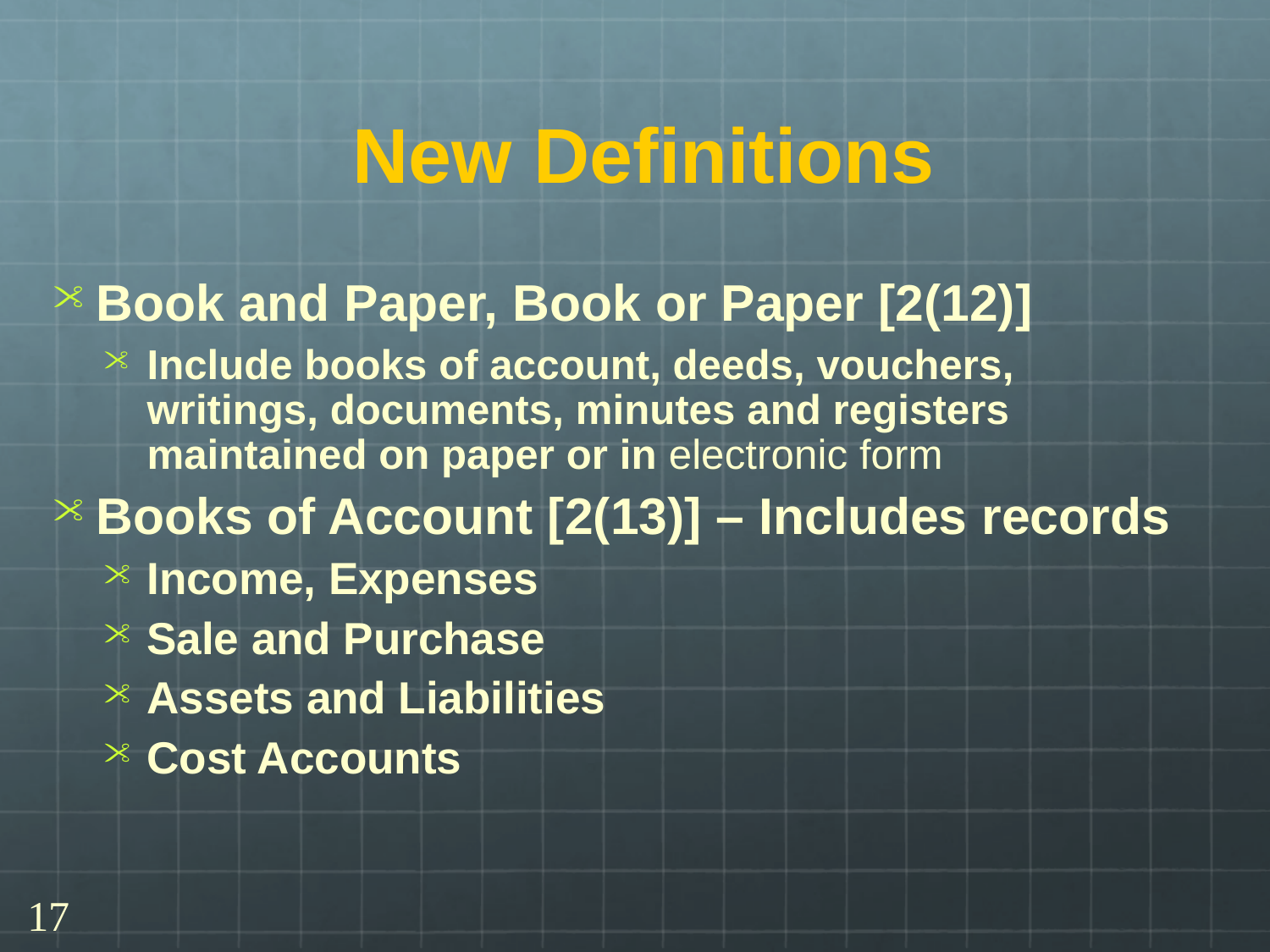

# New Definitions
Book and Paper, Book or Paper [2(12)]
Include books of account, deeds, vouchers, writings, documents, minutes and registers maintained on paper or in electronic form
Books of Account [2(13)] – Includes records
Income, Expenses
Sale and Purchase
Assets and Liabilities
Cost Accounts

17